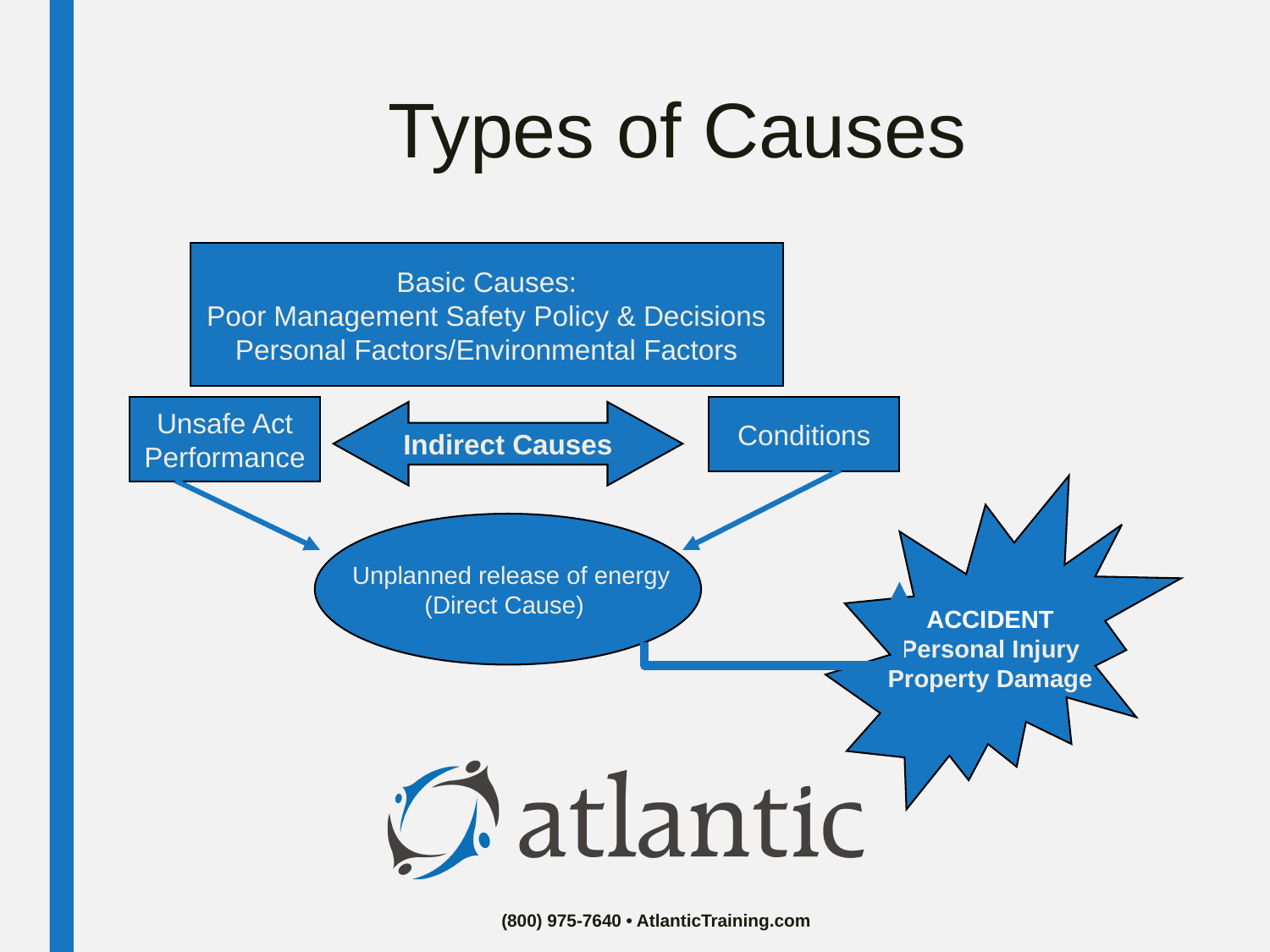

# Types of Causes
Basic Causes:
Poor Management Safety Policy & Decisions
Personal Factors/Environmental Factors
Unsafe Act
Performance
Conditions
Indirect Causes

ACCIDENT
Personal Injury
Property Damage

 Unplanned release of energy
(Direct Cause)
(800) 975-7640 • AtlanticTraining.com